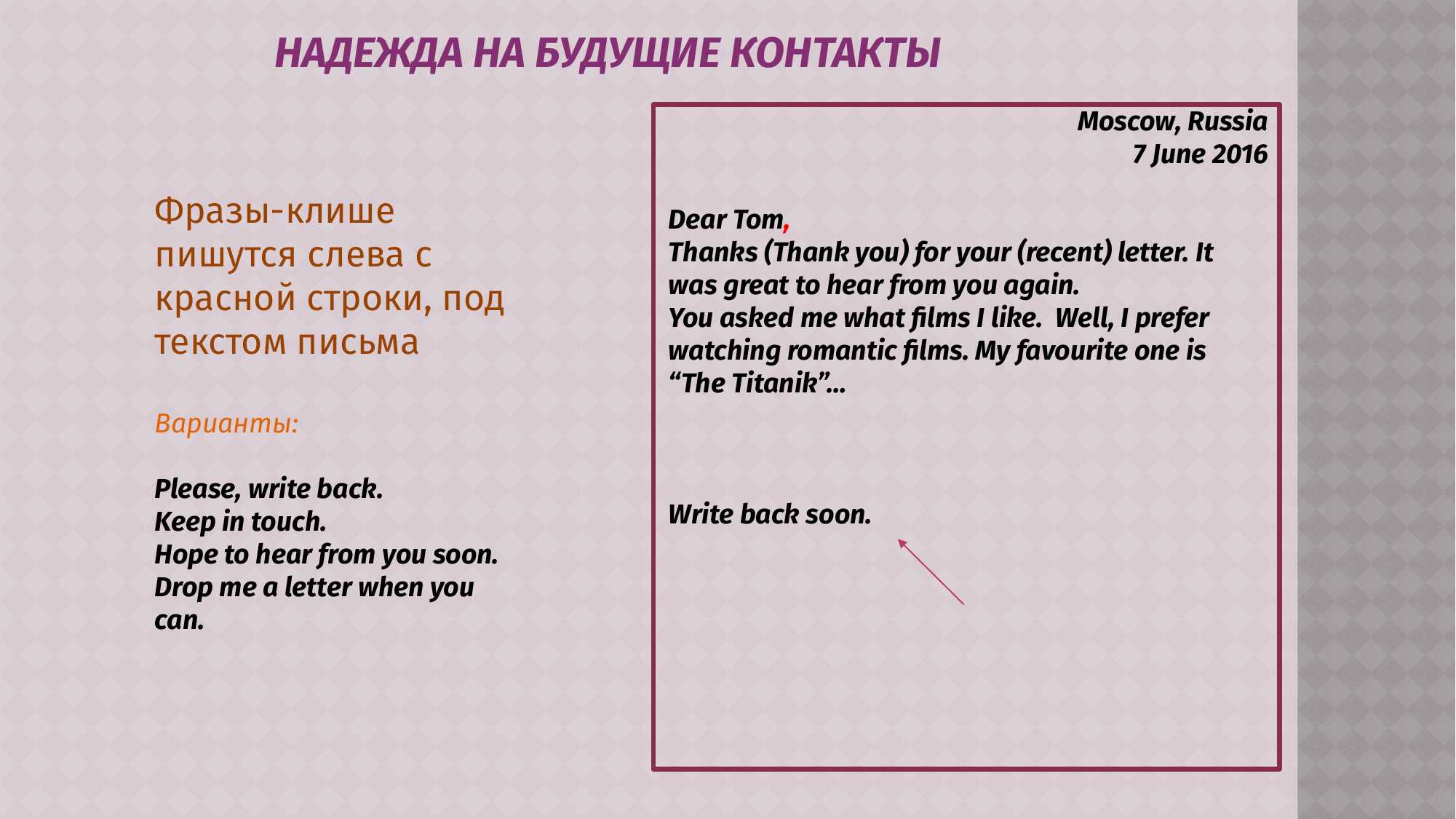

НАДЕЖДА НА БУДУЩИЕ КОНТАКТЫ
Moscow, Russia
            7 June 2016

Dear Tom,
Thanks (Thank you) for your (recent) letter. It was great to hear from you again.
You asked me what films I like.  Well, I prefer watching romantic films. My favourite one is “The Titanik”…

Write back soon.

Фразы-клише пишутся слева с красной строки, под текстом письма

Варианты:

Please, write back.
Keep in touch.
Hope to hear from you soon.
Drop me a letter when you can.